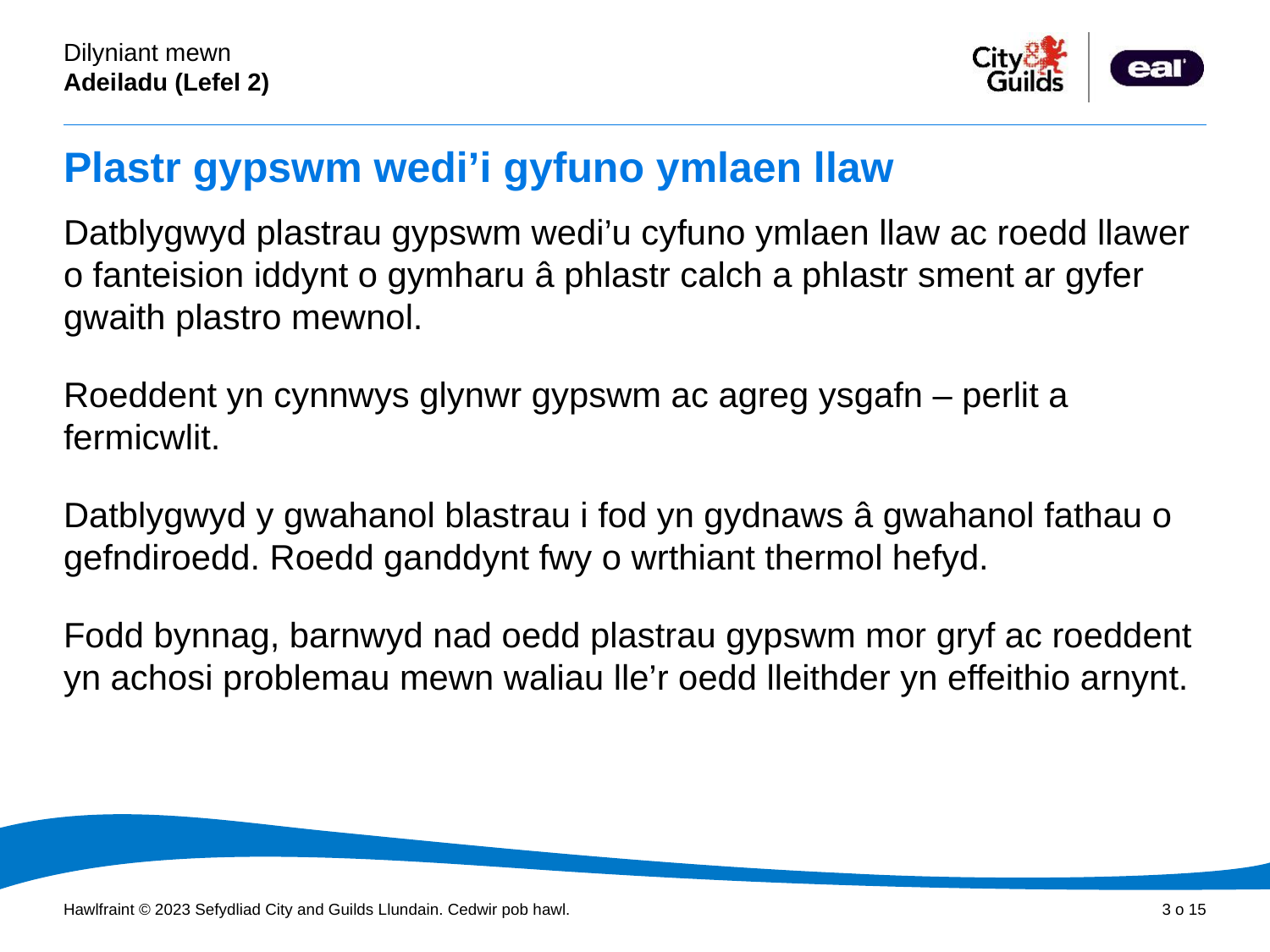

# Plastr gypswm wedi’i gyfuno ymlaen llaw
Datblygwyd plastrau gypswm wedi’u cyfuno ymlaen llaw ac roedd llawer o fanteision iddynt o gymharu â phlastr calch a phlastr sment ar gyfer gwaith plastro mewnol.
Roeddent yn cynnwys glynwr gypswm ac agreg ysgafn – perlit a fermicwlit.
Datblygwyd y gwahanol blastrau i fod yn gydnaws â gwahanol fathau o gefndiroedd. Roedd ganddynt fwy o wrthiant thermol hefyd.
Fodd bynnag, barnwyd nad oedd plastrau gypswm mor gryf ac roeddent yn achosi problemau mewn waliau lle’r oedd lleithder yn effeithio arnynt.